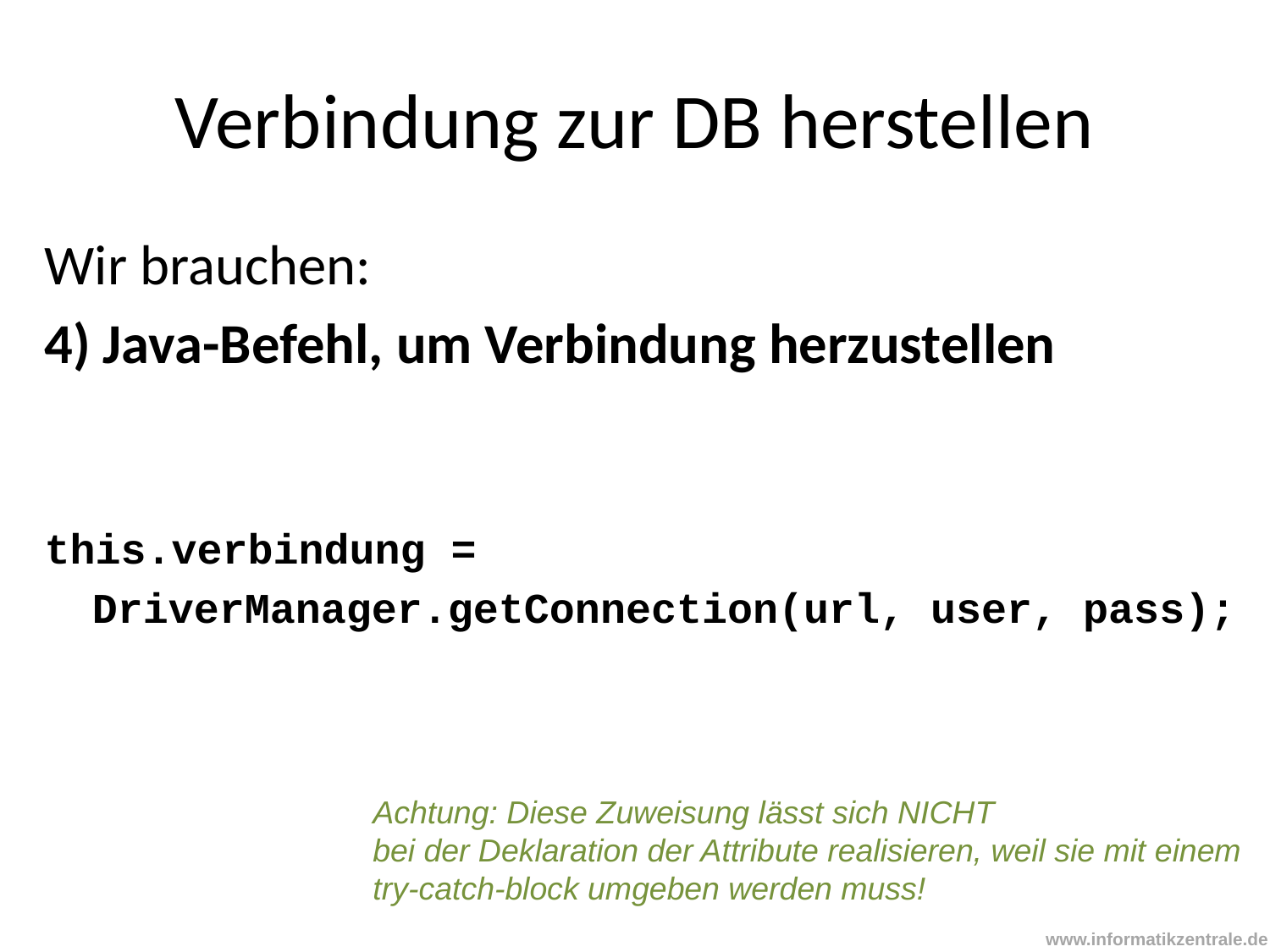

# Verbindung zur DB herstellen
Wir brauchen:
4) Java-Befehl, um Verbindung herzustellen

this.verbindung =
	DriverManager.getConnection(url, user, pass);
Achtung: Diese Zuweisung lässt sich NICHT
bei der Deklaration der Attribute realisieren, weil sie mit einem
try-catch-block umgeben werden muss!